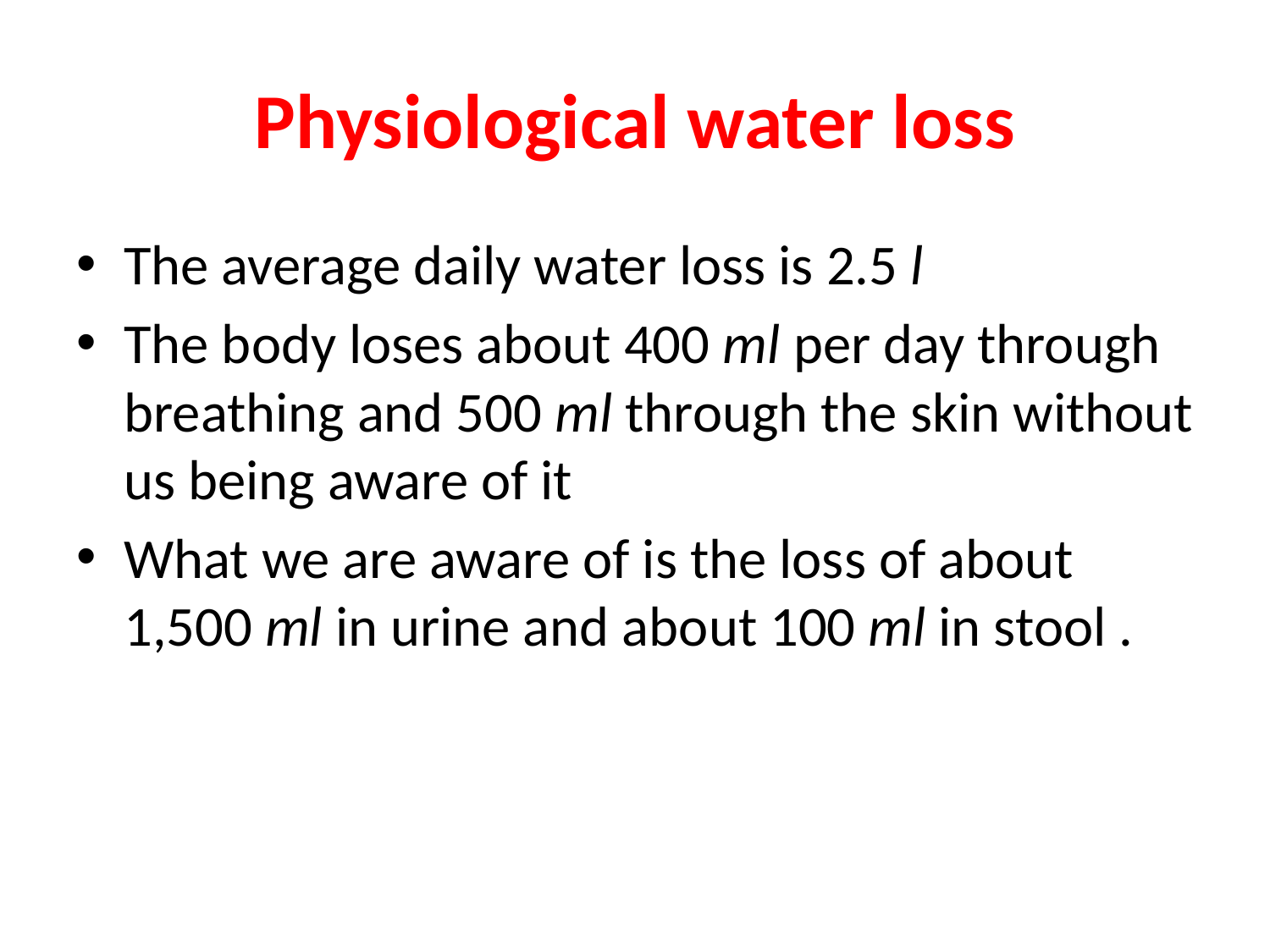

# Physiological water loss
The average daily water loss is 2.5 l
The body loses about 400 ml per day through breathing and 500 ml through the skin without us being aware of it
What we are aware of is the loss of about 1,500 ml in urine and about 100 ml in stool .